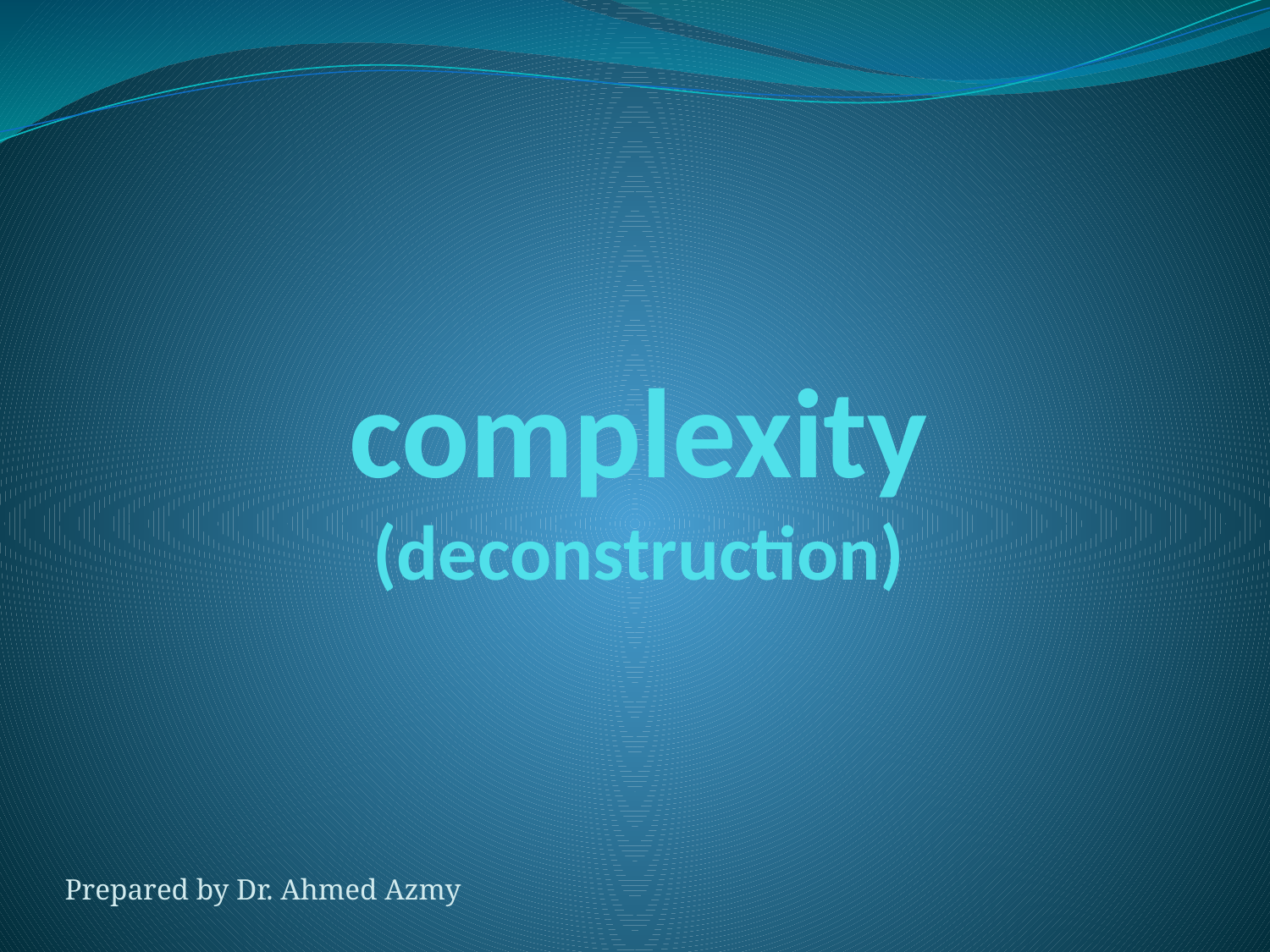

# complexity (deconstruction)
Prepared by Dr. Ahmed Azmy